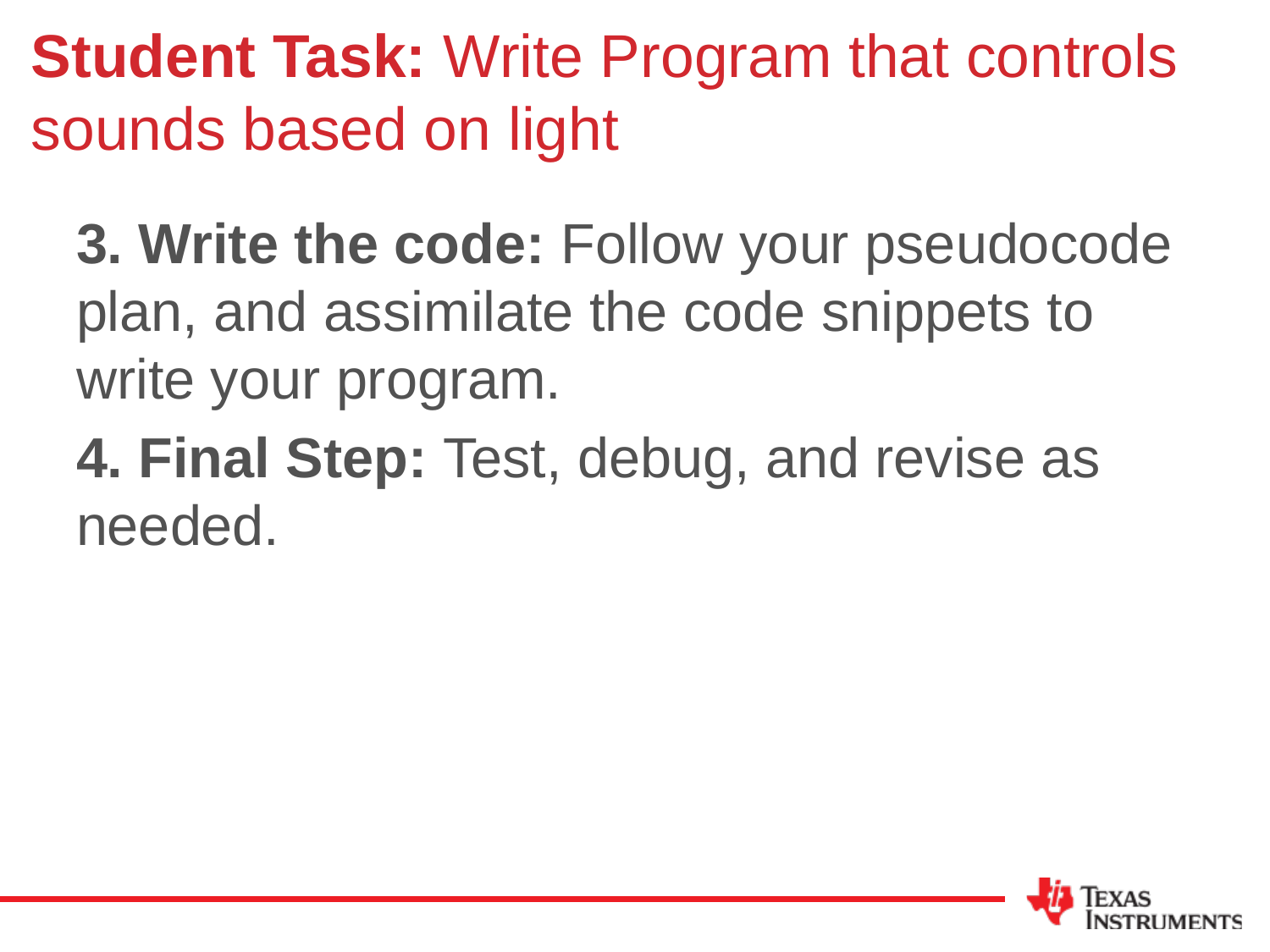

# Student Task: Write Program that controls sounds based on light
3. Write the code: Follow your pseudocode plan, and assimilate the code snippets to write your program.
4. Final Step: Test, debug, and revise as needed.